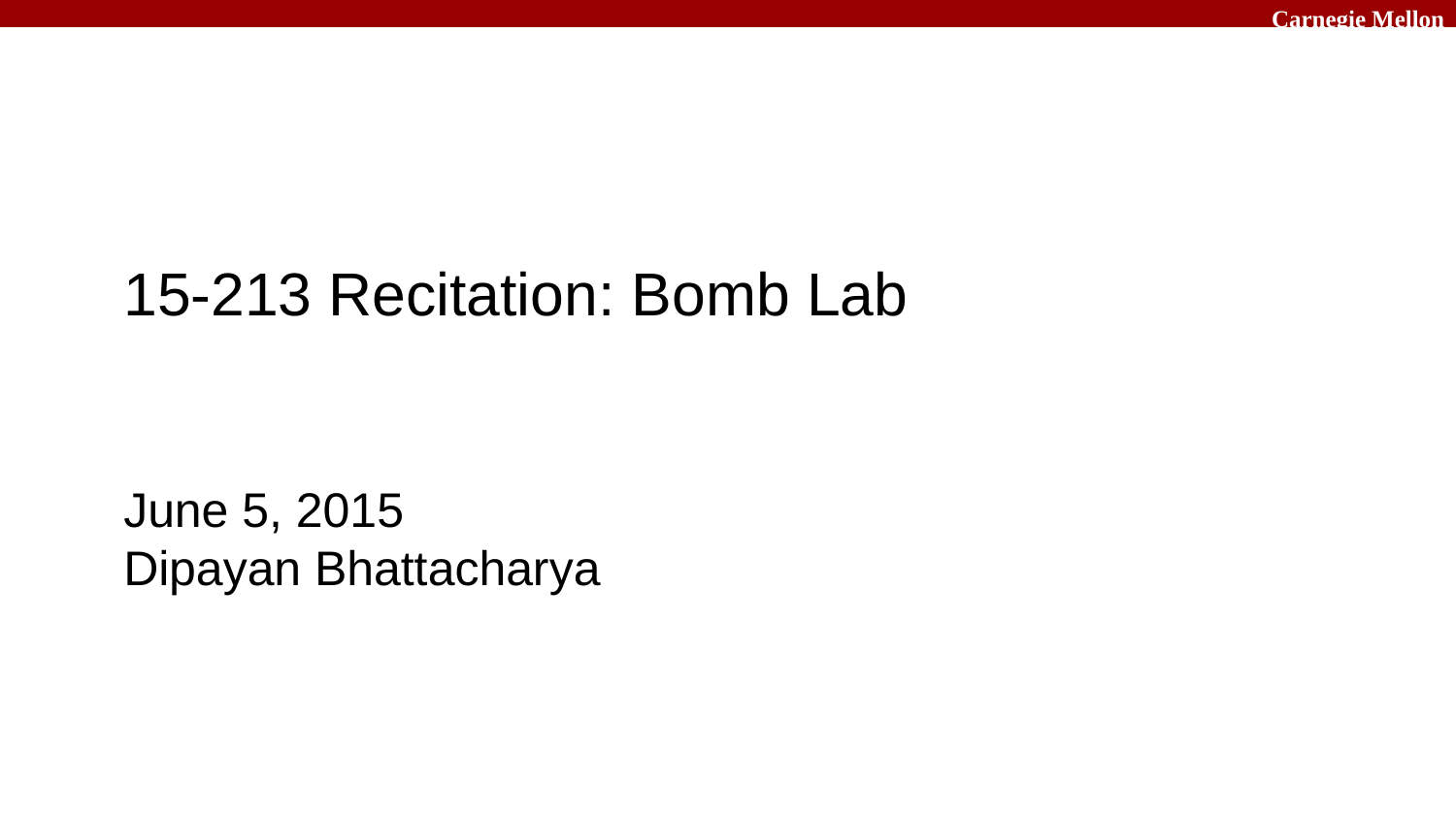

15-213 Recitation: Bomb Lab
June 5, 2015
Dipayan Bhattacharya